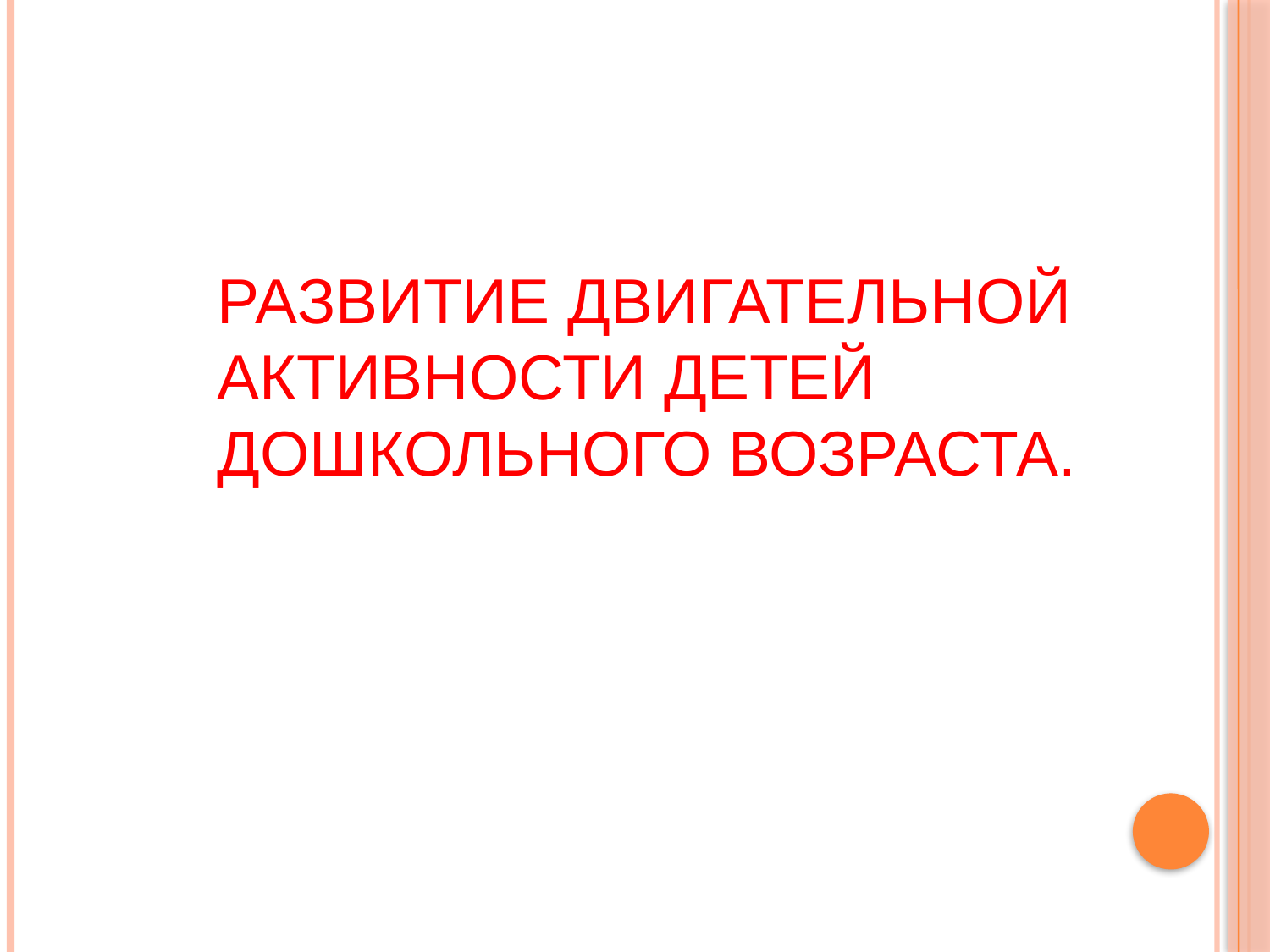

# Развитие двигательной активности детей дошкольного возраста.